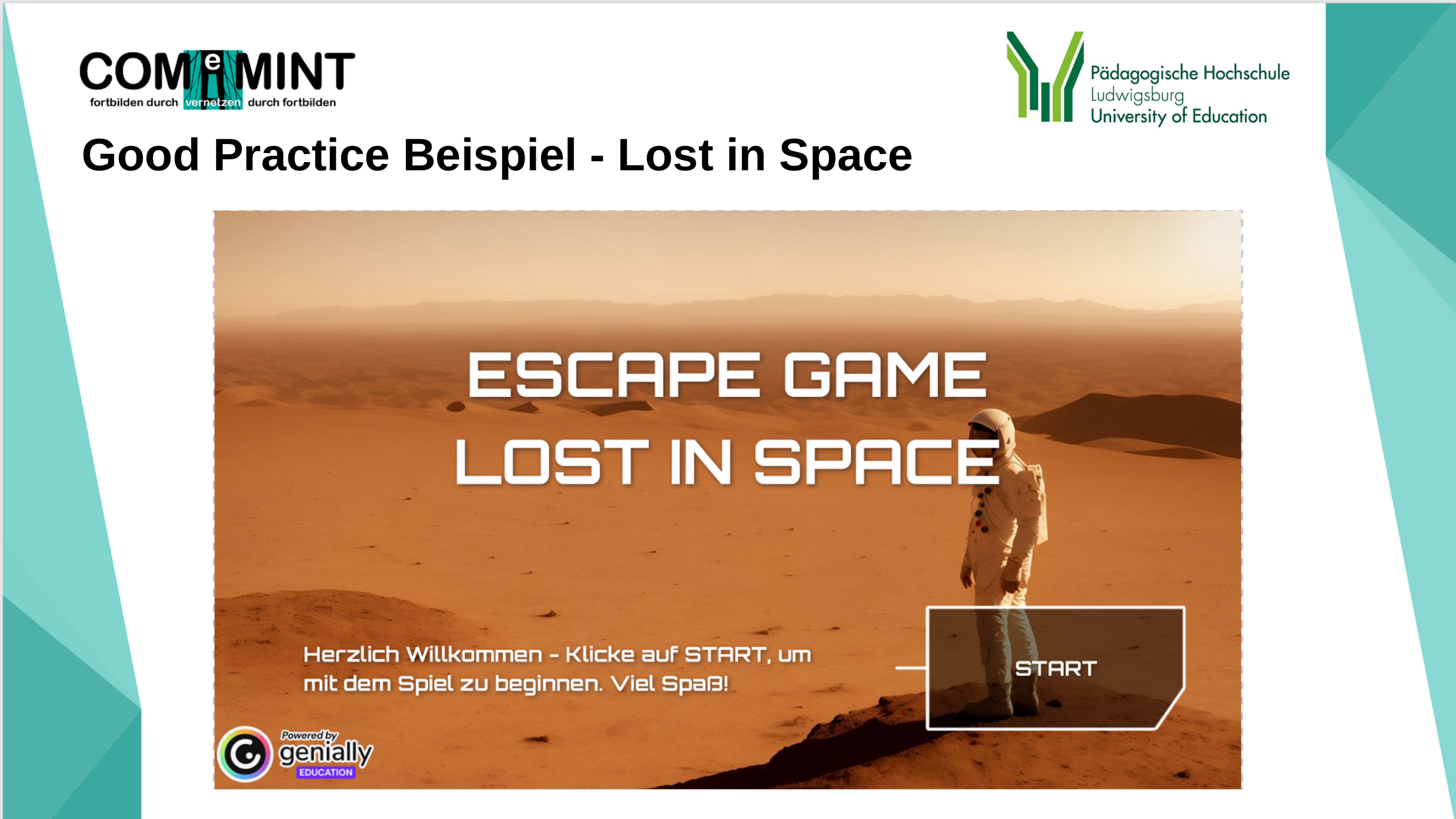

Good Practice Beispiel - Lost in Space